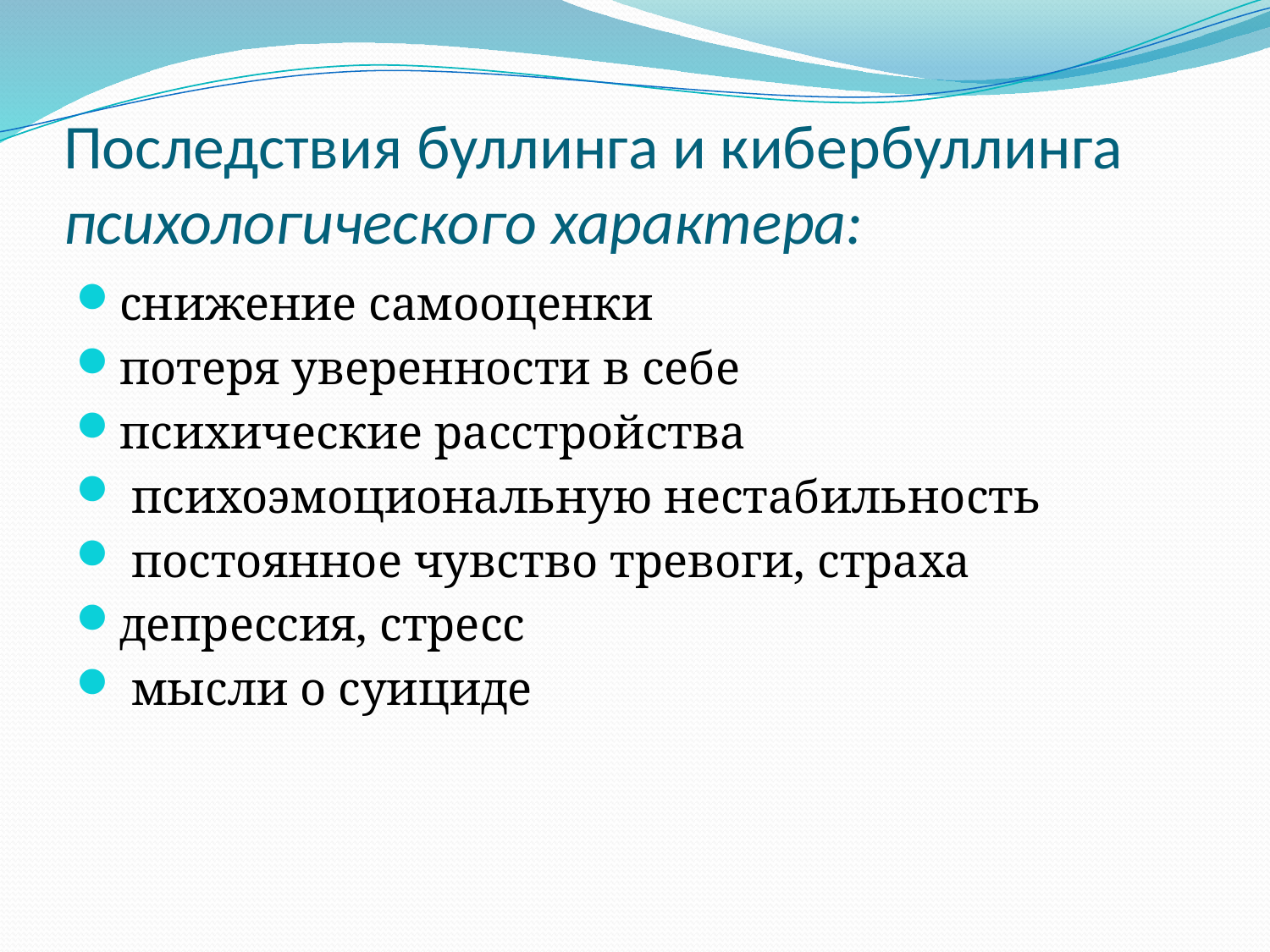

# Последствия буллинга и кибербуллинга психологического характера:
снижение самооценки
потеря уверенности в себе
психические расстройства
 психоэмоциональную нестабильность
 постоянное чувство тревоги, страха
депрессия, стресс
 мысли о суициде